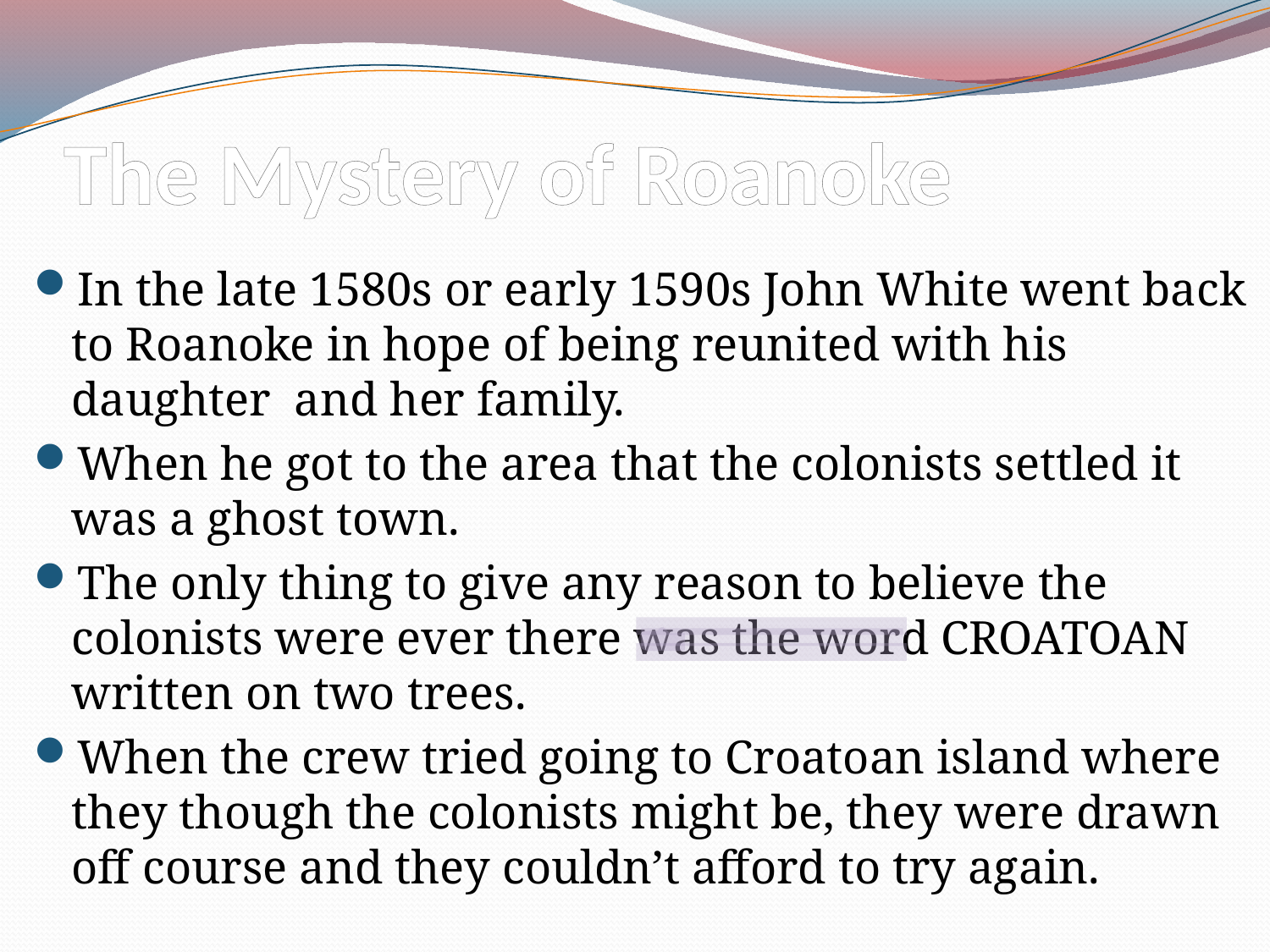

# The Mystery of Roanoke
In the late 1580s or early 1590s John White went back to Roanoke in hope of being reunited with his daughter  and her family.
When he got to the area that the colonists settled it was a ghost town.
The only thing to give any reason to believe the colonists were ever there was the word CROATOAN written on two trees.
When the crew tried going to Croatoan island where they though the colonists might be, they were drawn off course and they couldn’t afford to try again.